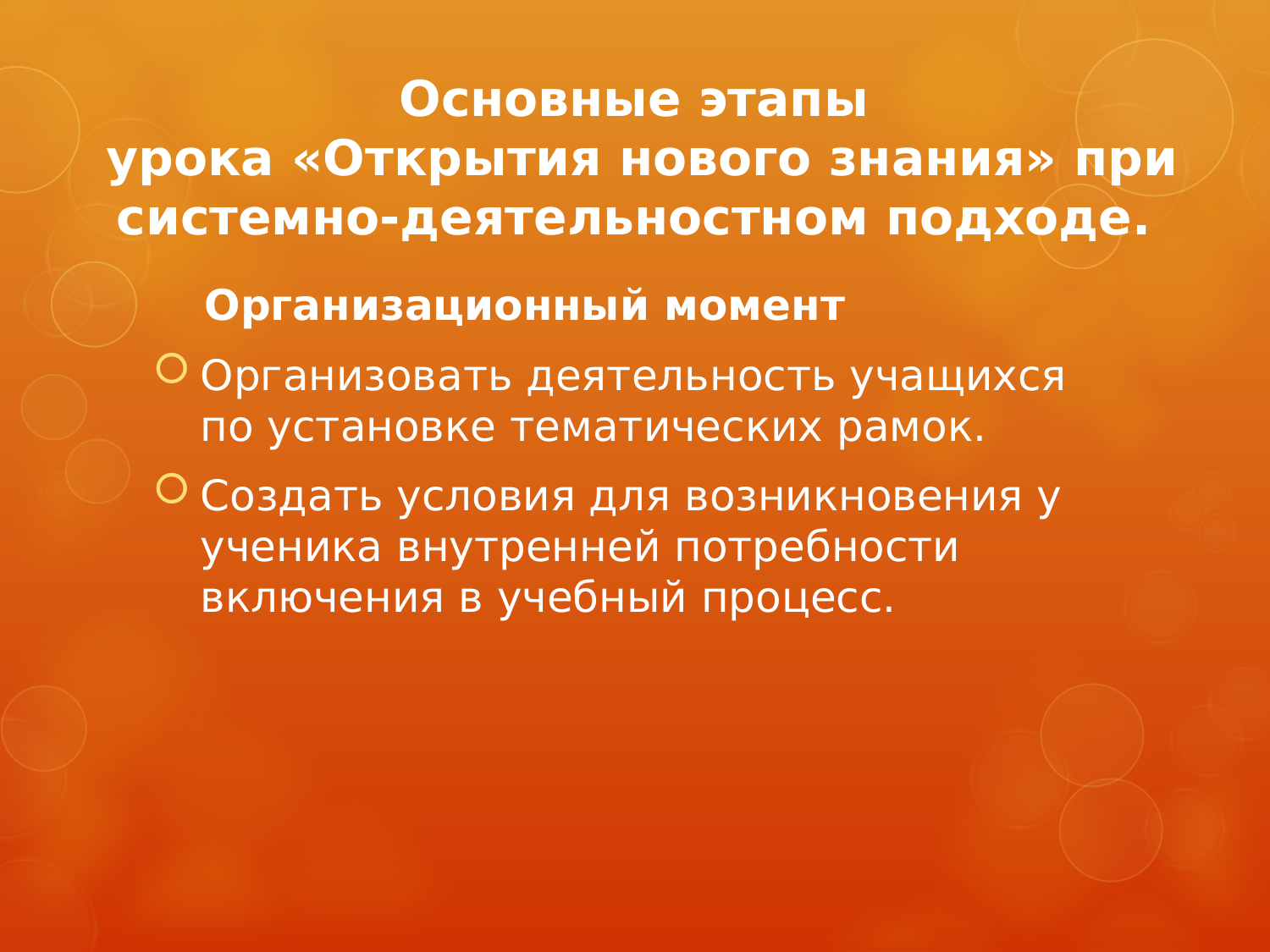

# Основные этапы урока «Открытия нового знания» при системно-деятельностном подходе.
    Организационный момент
Организовать деятельность учащихся по установке тематических рамок.
Создать условия для возникновения у ученика внутренней потребности включения в учебный процесс.